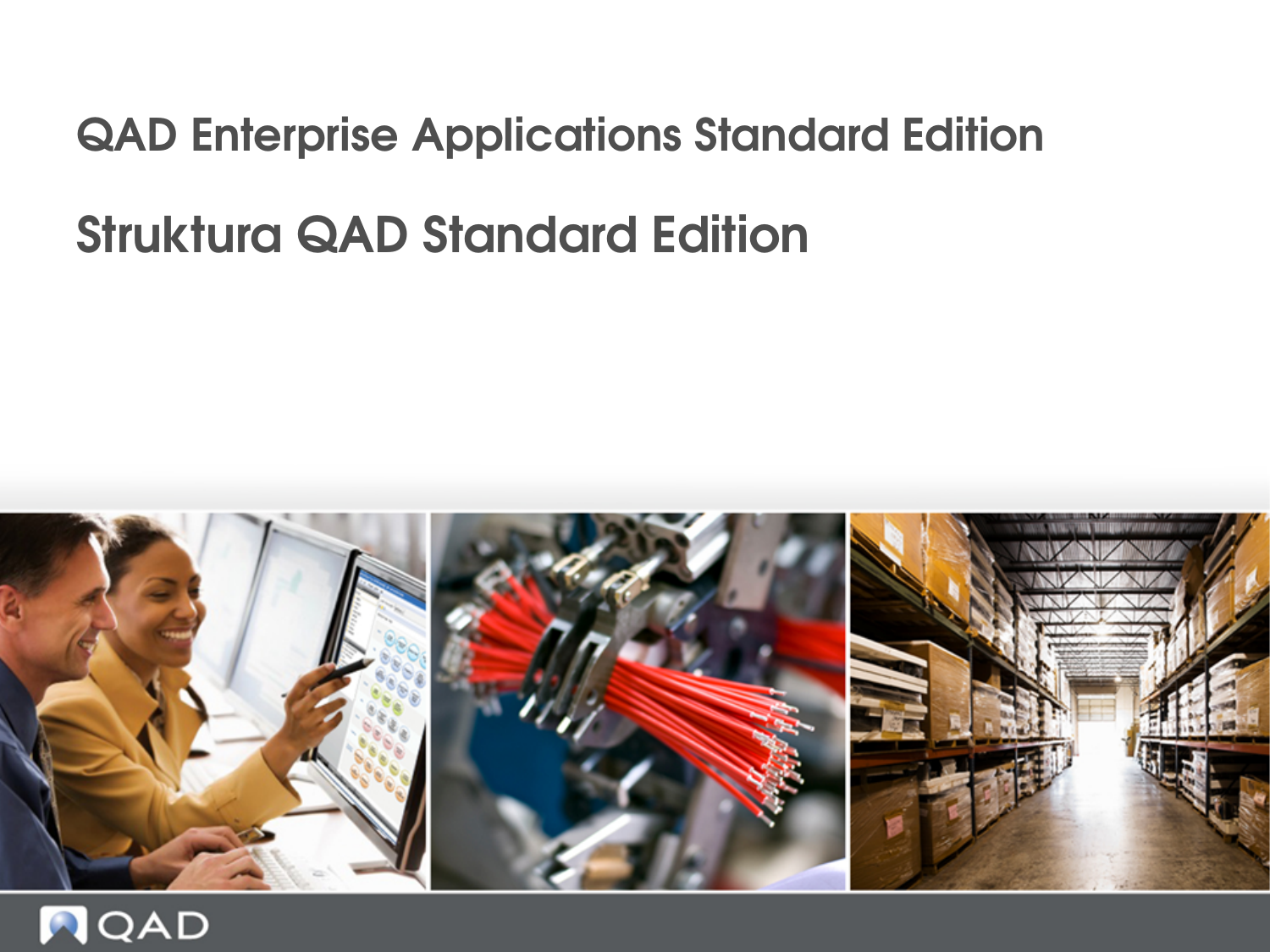

# QAD Enterprise Applications Standard Edition
Struktura QAD Standard Edition